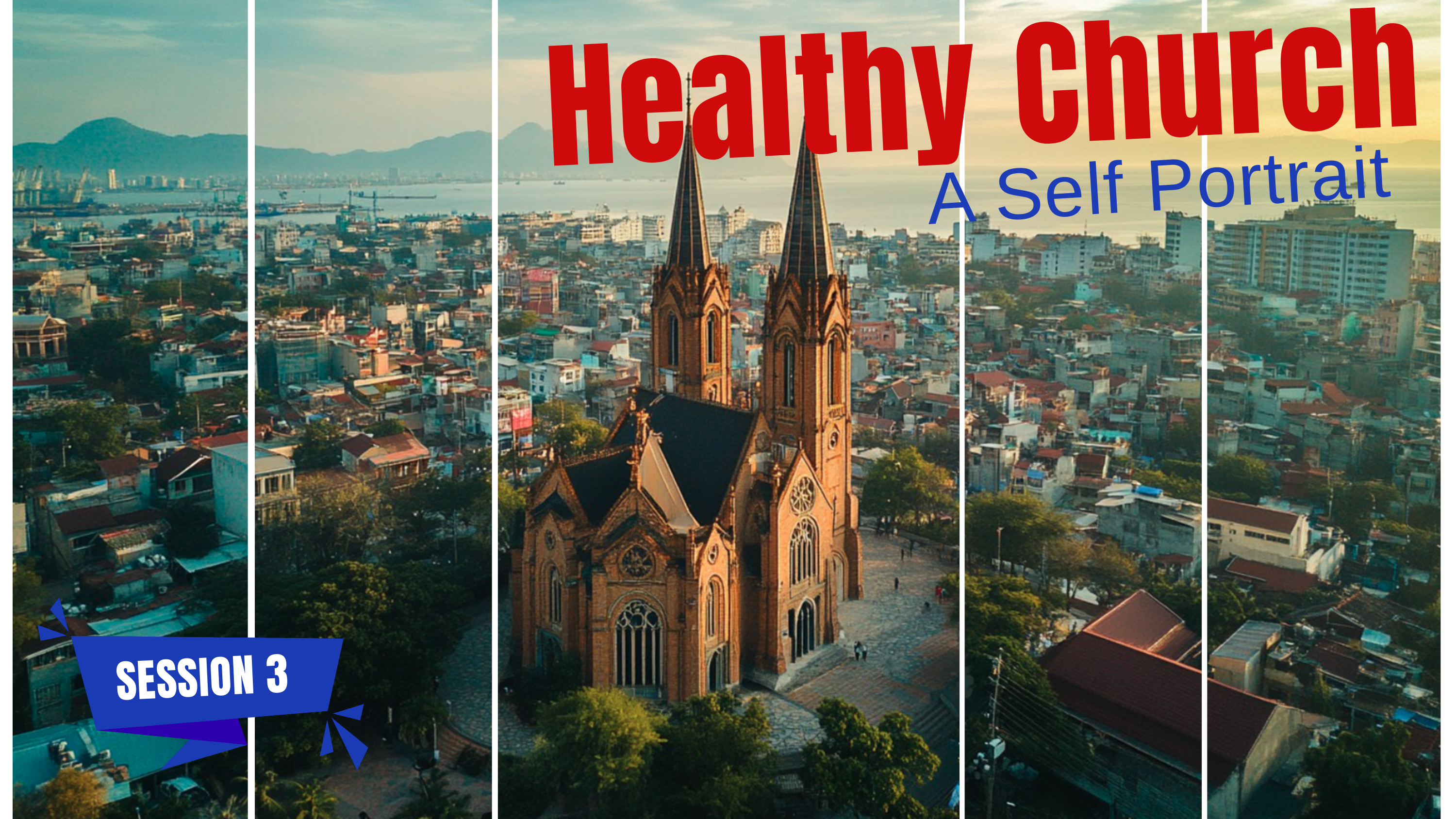

AIMS OF THIS SESSION
Healthy Church
A Self Portrait

SESSION 3